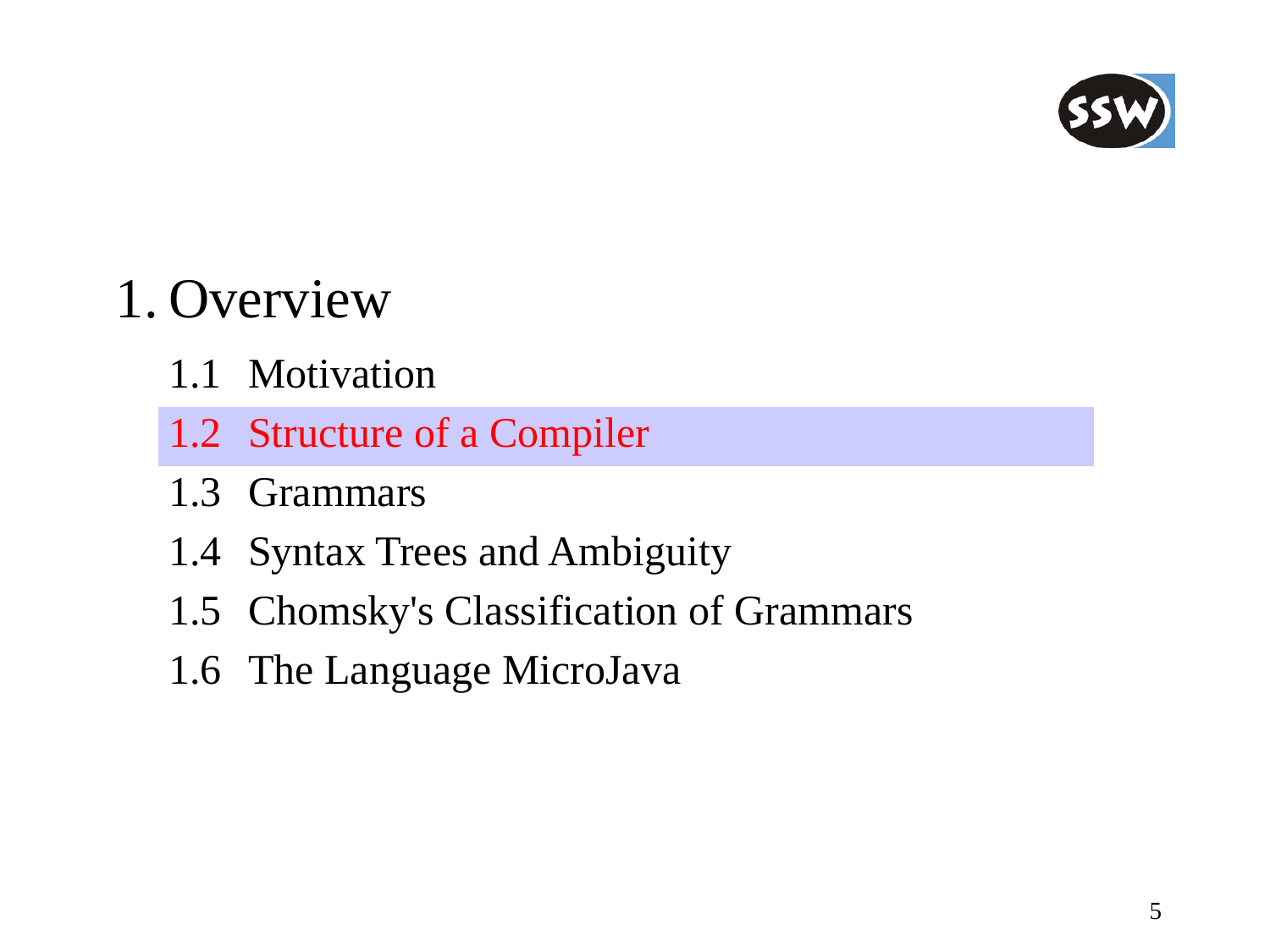

1.	Overview
	1.1	Motivation
	1.2	Structure of a Compiler
	1.3	Grammars
	1.4	Syntax Trees and Ambiguity
	1.5	Chomsky's Classification of Grammars
	1.6	The Language MicroJava

5